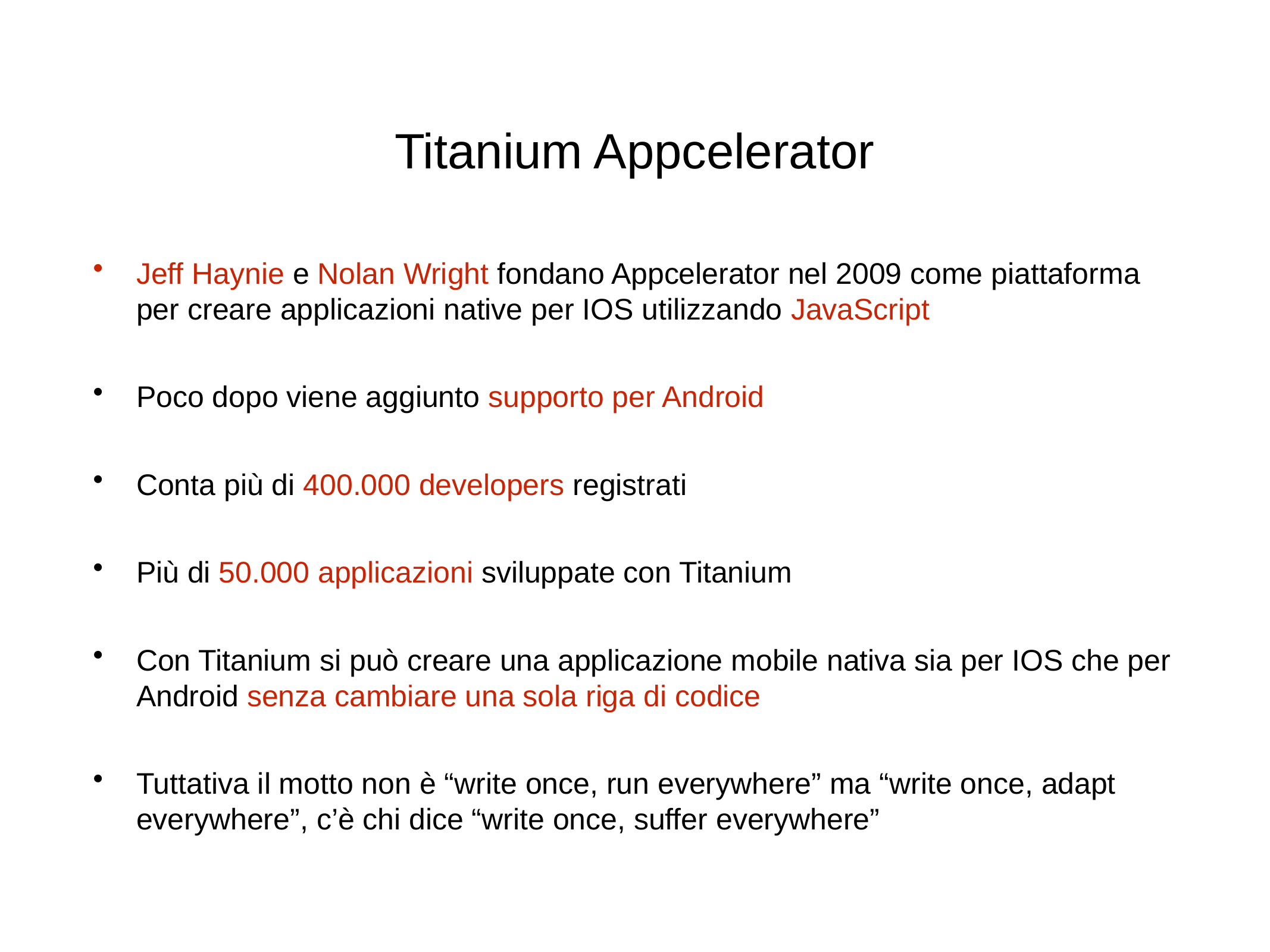

# Titanium Appcelerator
Jeff Haynie e Nolan Wright fondano Appcelerator nel 2009 come piattaforma per creare applicazioni native per IOS utilizzando JavaScript
Poco dopo viene aggiunto supporto per Android
Conta più di 400.000 developers registrati
Più di 50.000 applicazioni sviluppate con Titanium
Con Titanium si può creare una applicazione mobile nativa sia per IOS che per Android senza cambiare una sola riga di codice
Tuttativa il motto non è “write once, run everywhere” ma “write once, adapt everywhere”, c’è chi dice “write once, suffer everywhere”